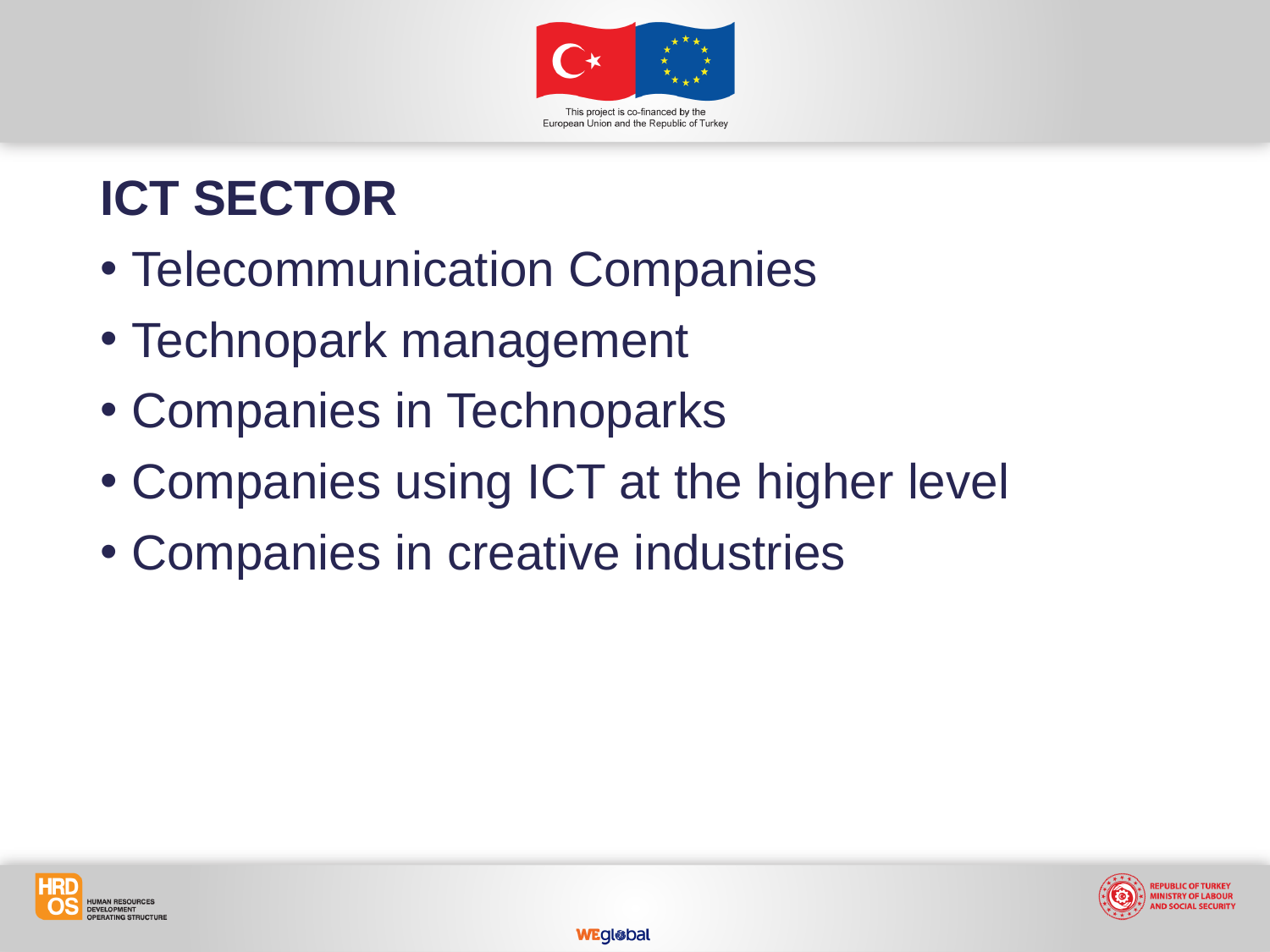

ICT SECTOR
Telecommunication Companies
Technopark management
Companies in Technoparks
Companies using ICT at the higher level
Companies in creative industries